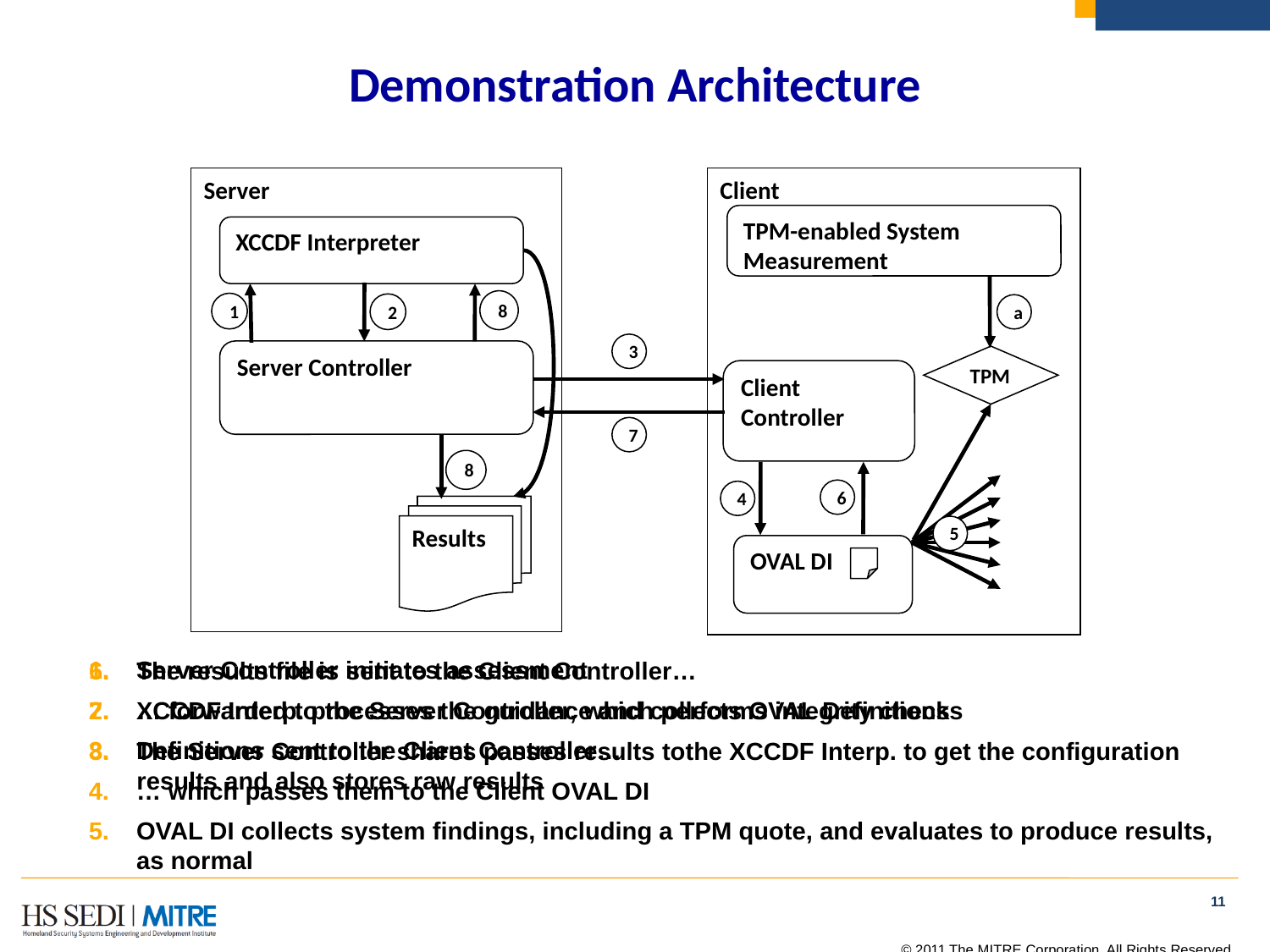

# Demonstration Architecture
Server
Client
TPM-enabled System Measurement
XCCDF Interpreter
8
1
2
a
3
Server Controller
TPM
Client Controller
7
8
6
4
Results
5
OVAL DI

Server Controller initiates assessment
XCCDF Interp. processes the guidance and collects OVAL Definitions
Definitions sent to the Client Controller…
… which passes them to the Client OVAL DI
OVAL DI collects system findings, including a TPM quote, and evaluates to produce results, as normal
The results file is sent to the Client Controller…
… forwarded to the Server Controller, which performs integrity checks
The Server Controller shares passes results tothe XCCDF Interp. to get the configuration results and also stores raw results
11